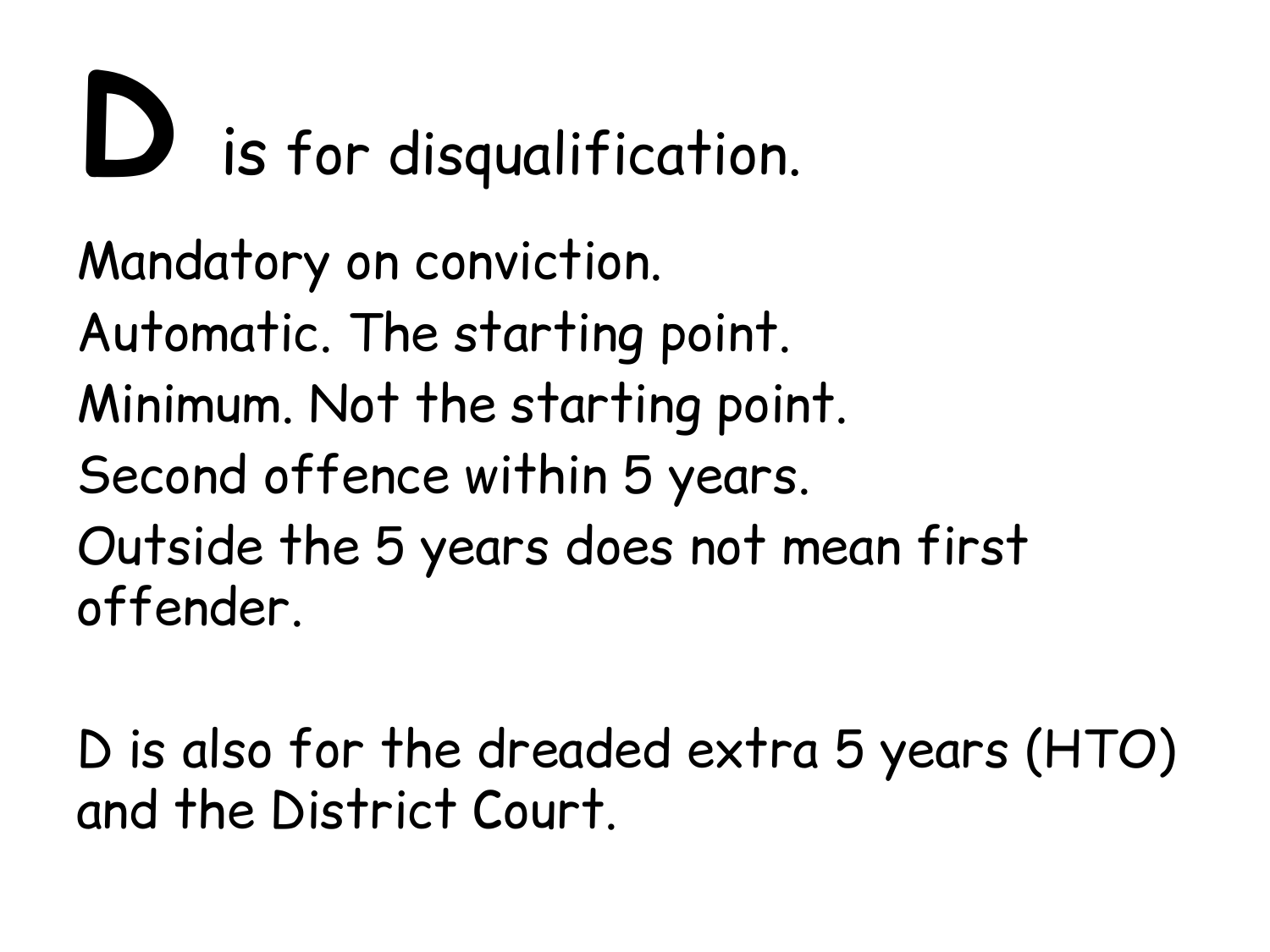

# D is for disqualification.
Mandatory on conviction.
Automatic. The starting point.
Minimum. Not the starting point.
Second offence within 5 years.
Outside the 5 years does not mean first offender.

D is also for the dreaded extra 5 years (HTO) and the District Court.